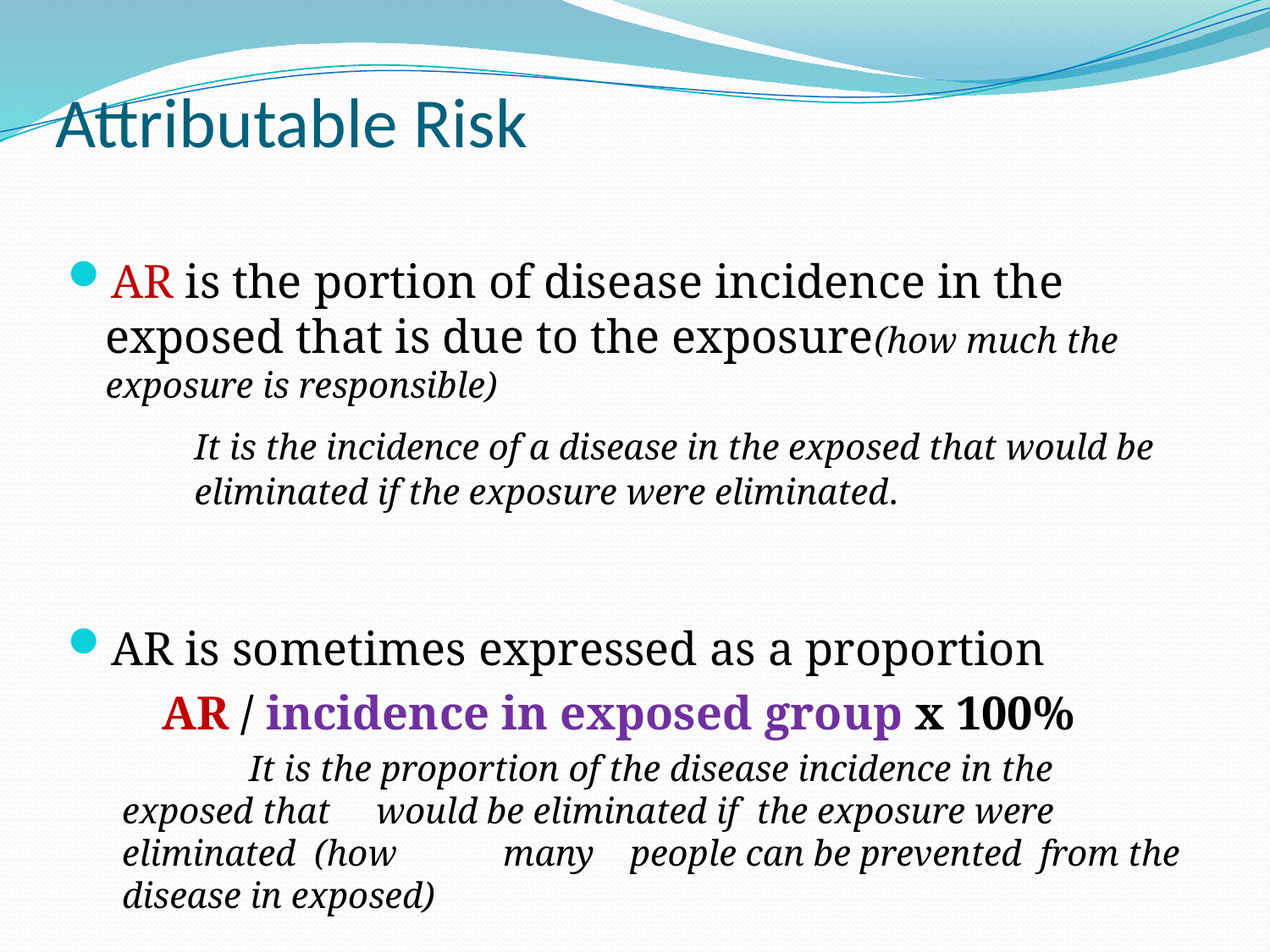

# Attributable Risk
AR is the portion of disease incidence in the exposed that is due to the exposure(how much the exposure is responsible)
         	It is the incidence of a disease in the exposed that would be     	eliminated if the exposure were eliminated.

AR is sometimes expressed as a proportion
        AR / incidence in exposed group x 100%
    	It is the proportion of the disease incidence in the exposed that 	would be eliminated if  the exposure were eliminated  (how 	many  	people can be prevented  from the disease in exposed)